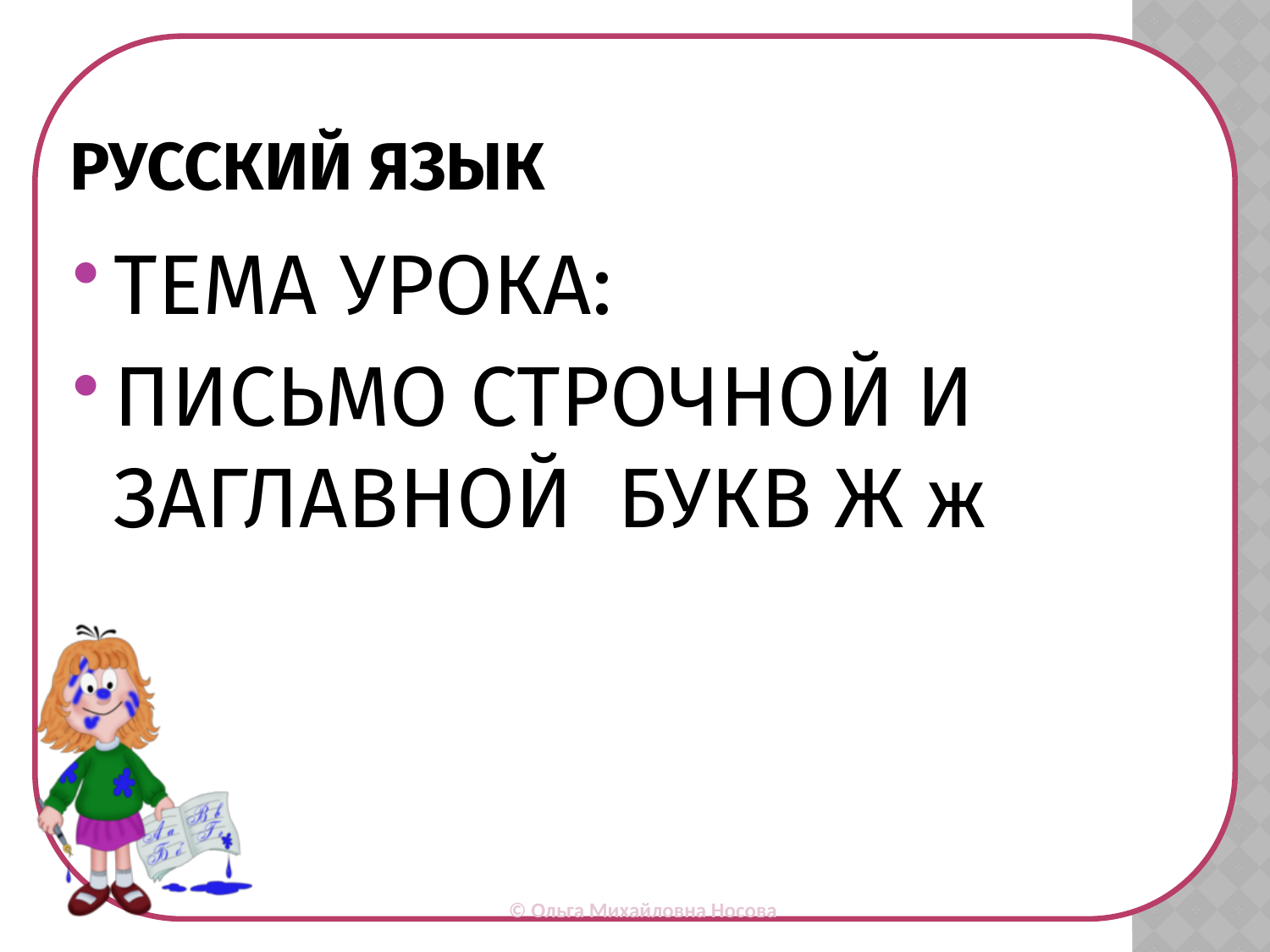

# РУССКИЙ ЯЗЫК
ТЕМА УРОКА:
ПИСЬМО СТРОЧНОЙ И ЗАГЛАВНОЙ  БУКВ Ж ж